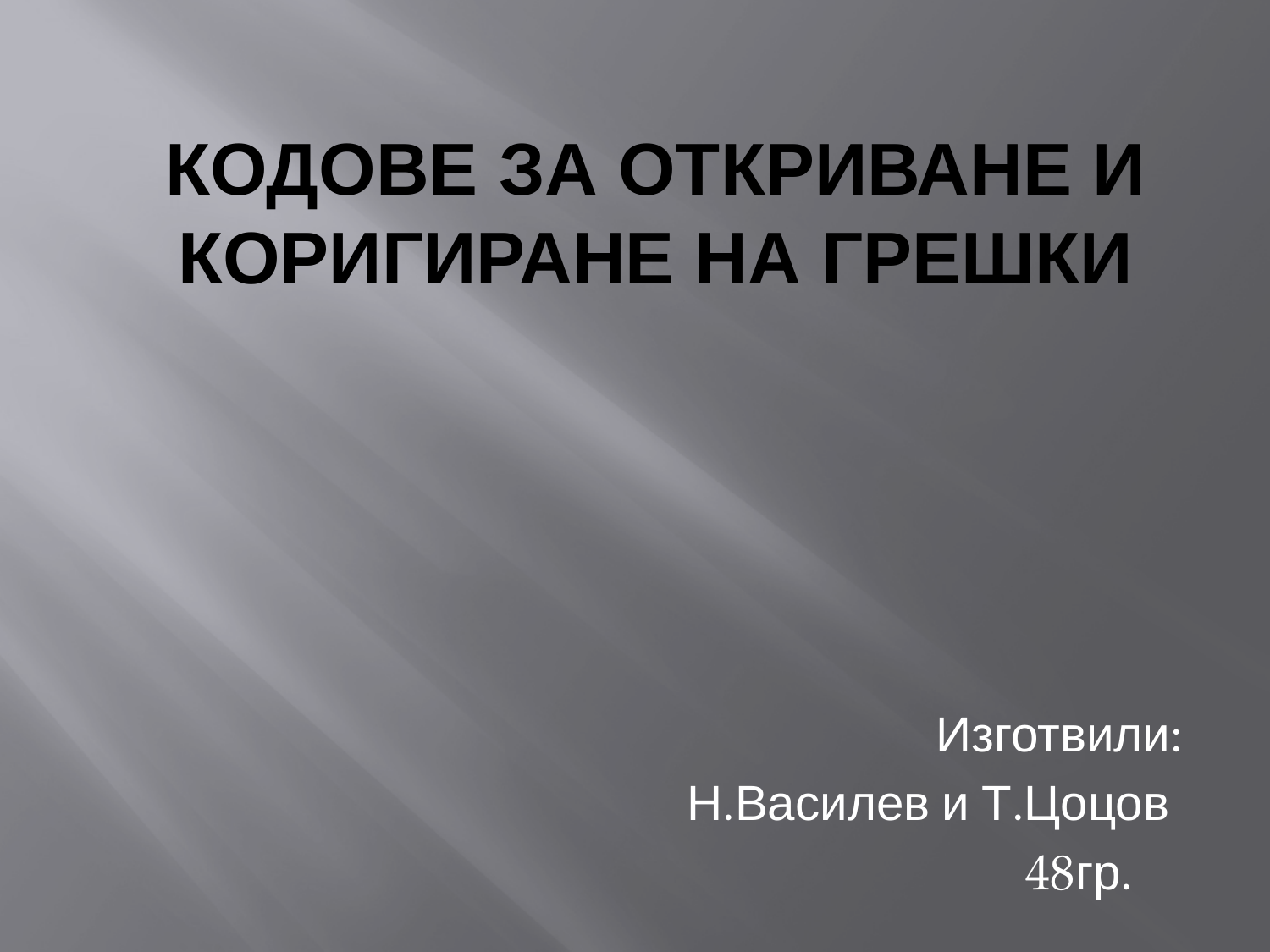

# КОдове за откриване и коригиране на грешки
Изготвили:
Н.Василев и Т.Цоцов
48гр.